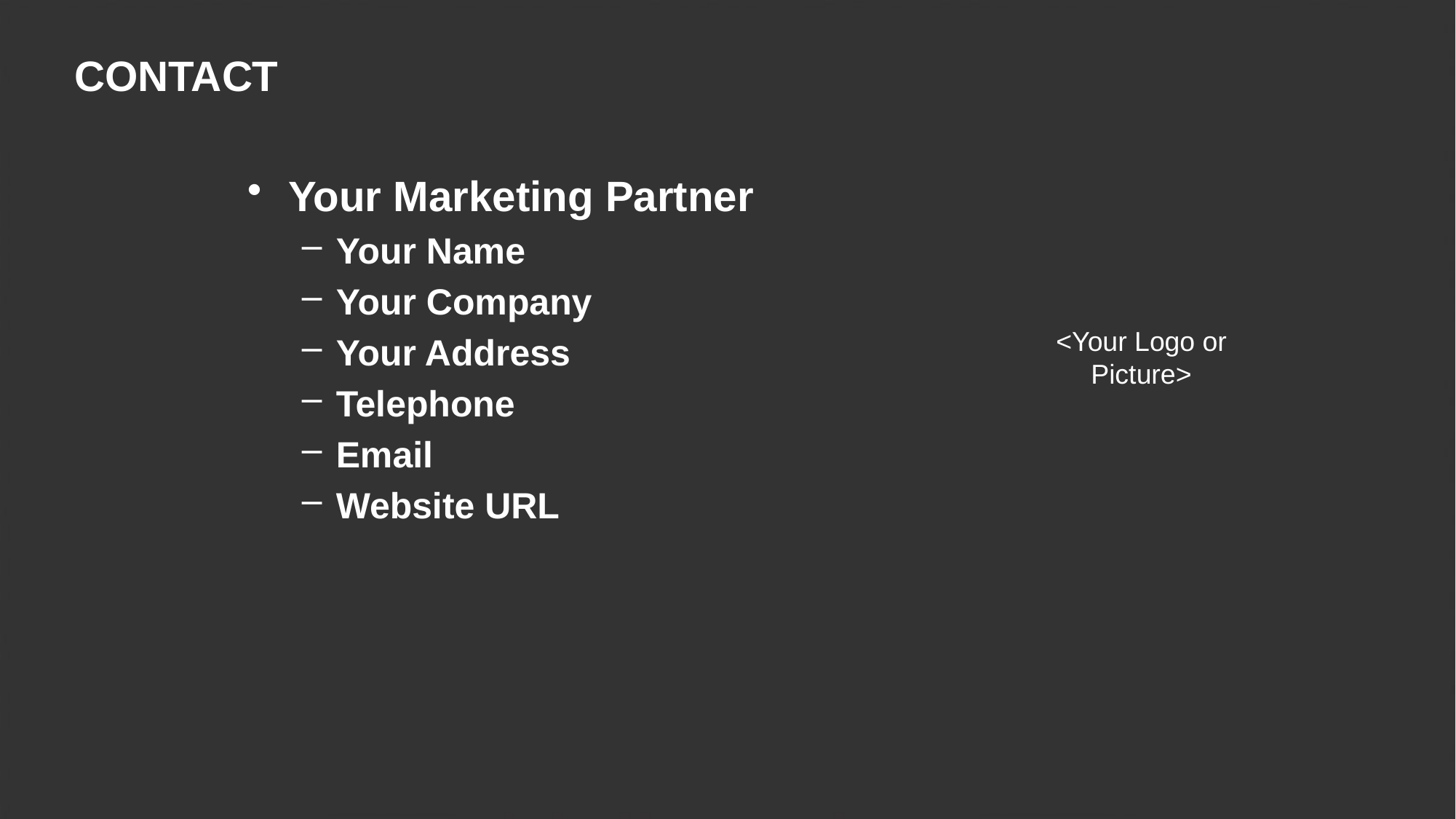

# CONTACT
Your Marketing Partner
Your Name
Your Company
Your Address
Telephone
Email
Website URL

<Your Logo or Picture>